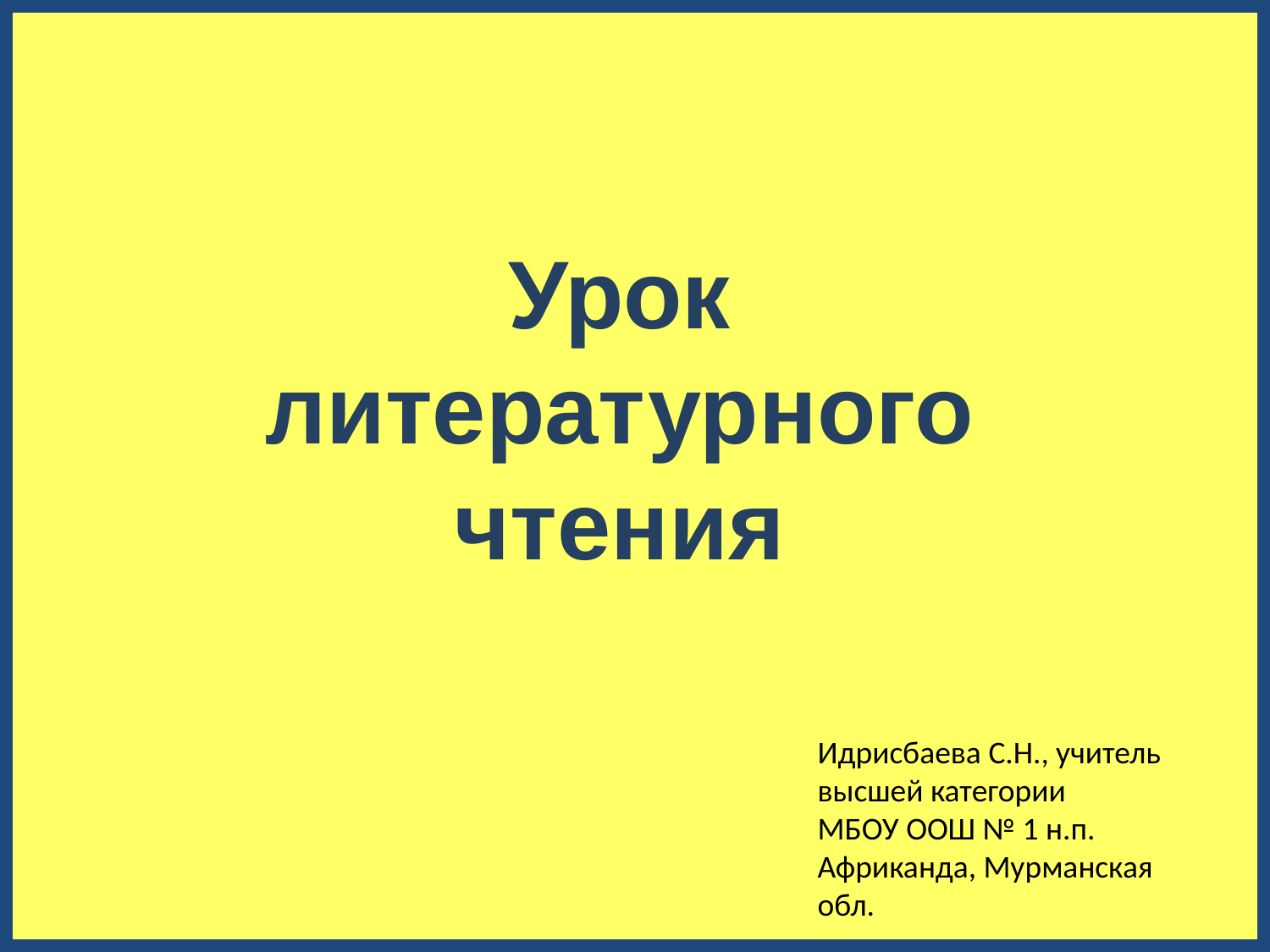

#
Урок литературного чтения

Идрисбаева С.Н., учитель высшей категории
МБОУ ООШ № 1 н.п. Африканда, Мурманская обл.